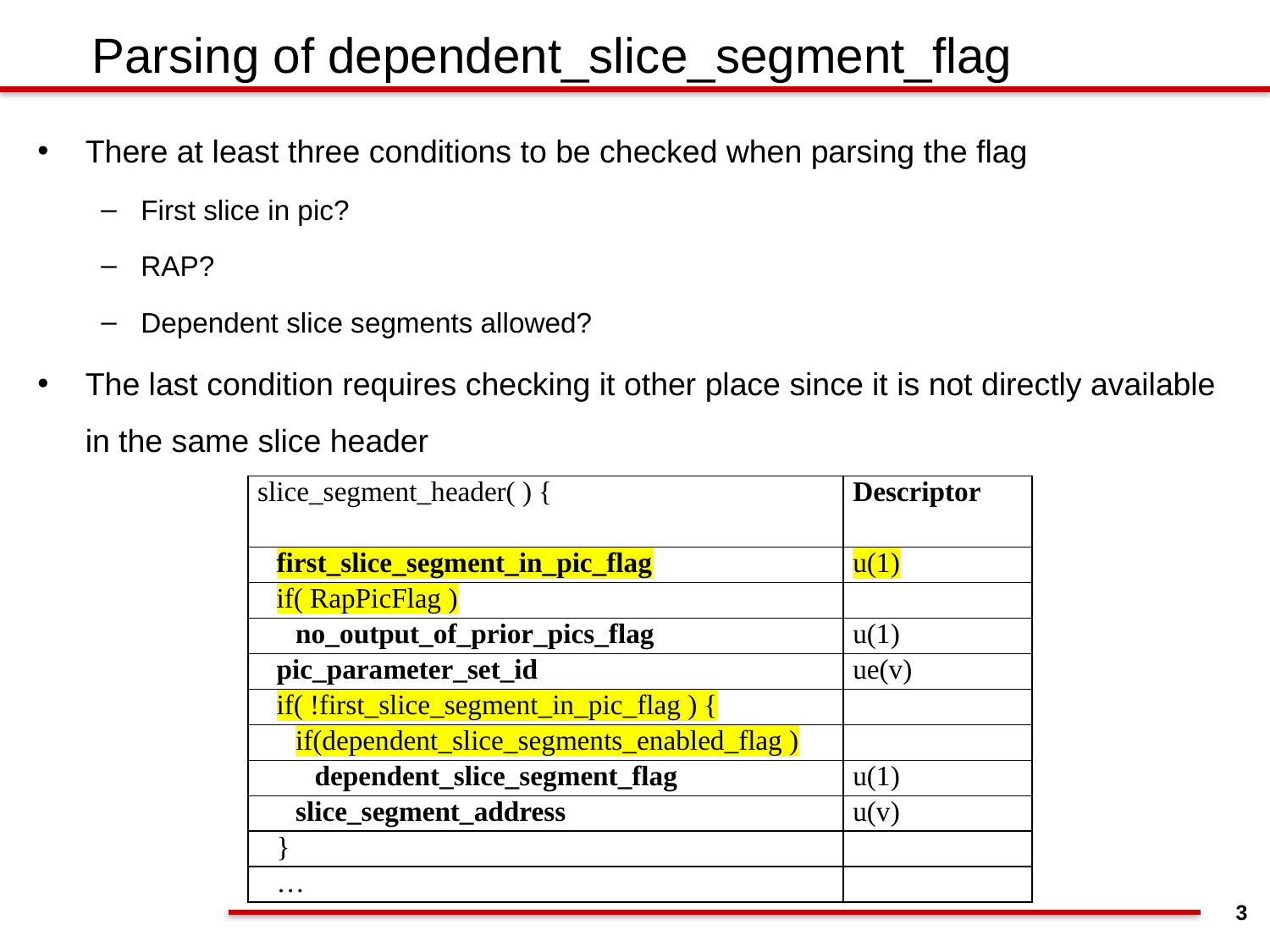

# Parsing of dependent_slice_segment_flag
There at least three conditions to be checked when parsing the flag
First slice in pic?
RAP?
Dependent slice segments allowed?
The last condition requires checking it other place since it is not directly available in the same slice header
| slice\_segment\_header( ) { | Descriptor |
| --- | --- |
| first\_slice\_segment\_in\_pic\_flag | u(1) |
| if( RapPicFlag ) |  |
| no\_output\_of\_prior\_pics\_flag | u(1) |
| pic\_parameter\_set\_id | ue(v) |
| if( !first\_slice\_segment\_in\_pic\_flag ) { |  |
| if(dependent\_slice\_segments\_enabled\_flag ) |  |
| dependent\_slice\_segment\_flag | u(1) |
| slice\_segment\_address | u(v) |
| } |  |
| … |  |
3